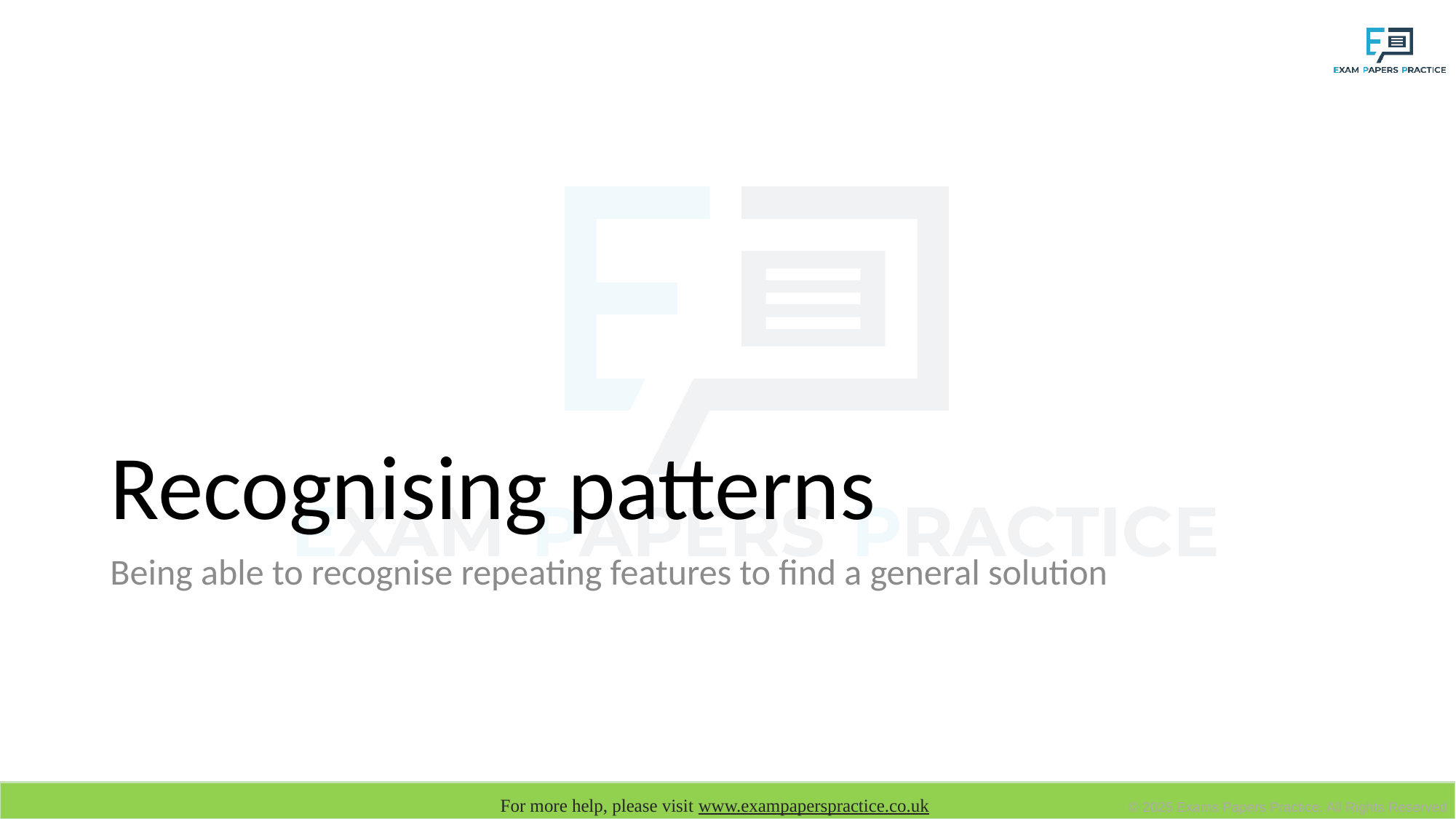

# Recognising patterns
Being able to recognise repeating features to find a general solution